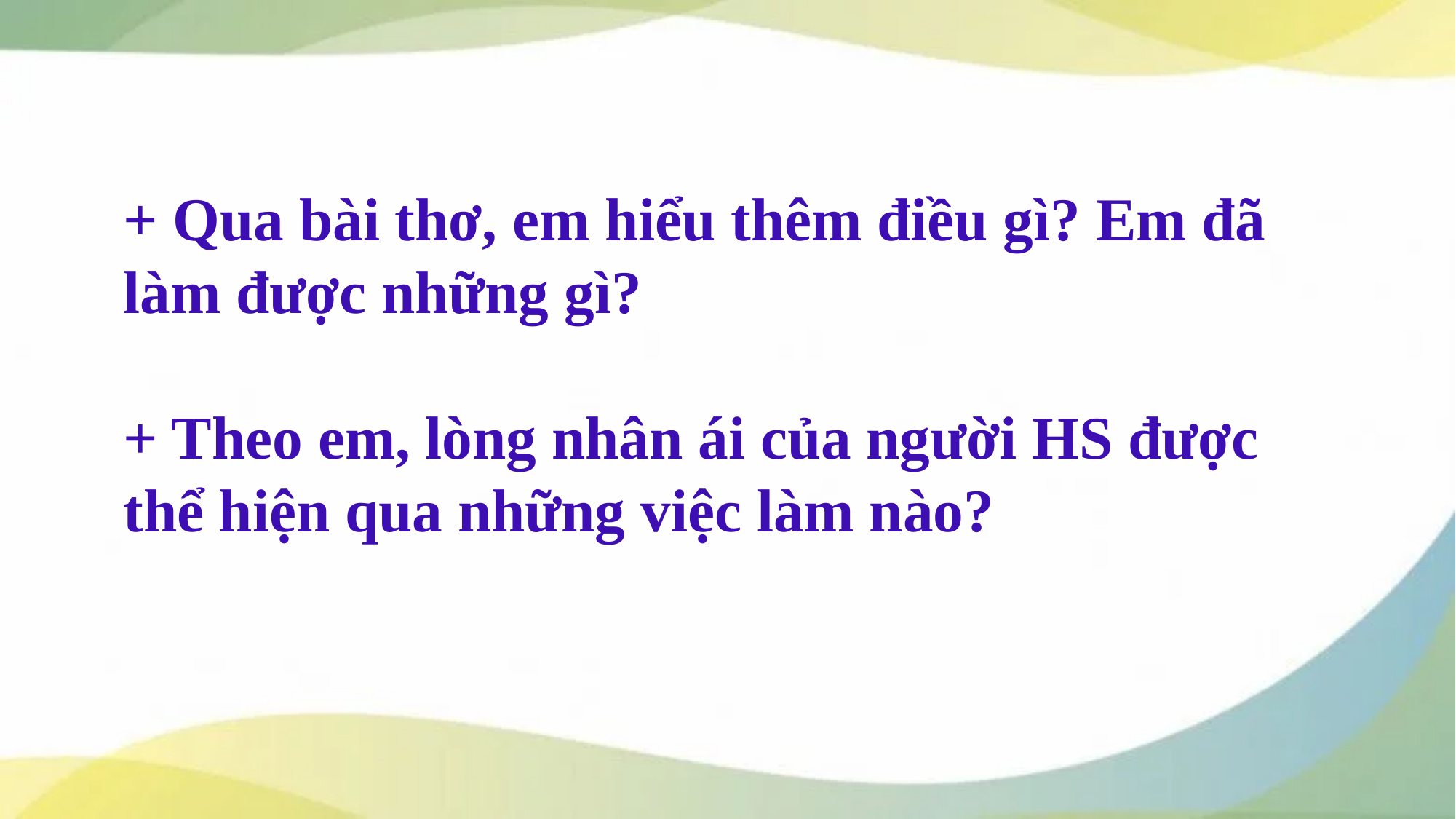

#
+ Qua bài thơ, em hiểu thêm điều gì? Em đã làm được những gì?

+ Theo em, lòng nhân ái của người HS được thể hiện qua những việc làm nào?